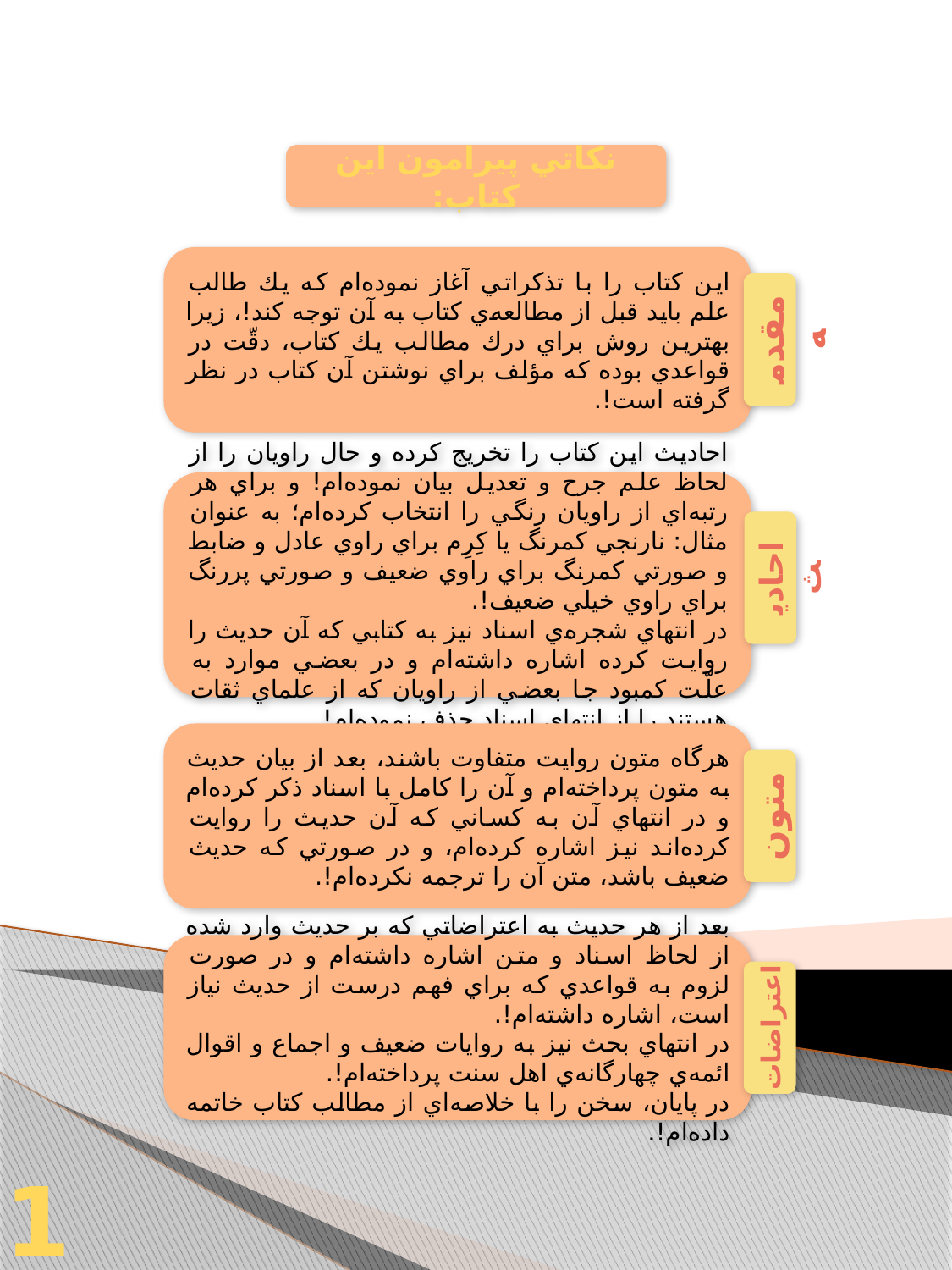

نكاتي پيرامون اين كتاب:
اين كتاب را با تذكراتي آغاز نموده‌ام كه يك طالب علم بايد قبل از مطالعه‌ي كتاب به آن توجه كند!، زيرا بهترين روش براي درك مطالب يك كتاب، دقّت در قواعدي بوده كه مؤلف براي نوشتن آن كتاب در نظر گرفته است!.

مقدمه
احاديث اين كتاب را تخريج كرده و حال راويان را از لحاظ علم جرح و تعديل بيان نموده‌ام! و براي هر رتبه‌اي از راويان رنگي را انتخاب كرده‌ام؛ به عنوان مثال: نارنجي كمرنگ يا كِرِم براي راوي عادل و ضابط و صورتي كمرنگ براي راوي ضعيف و صورتي پررنگ براي راوي خيلي ضعيف!.
در انتهاي شجره‌ي اسناد نيز به كتابي كه آن حديث را روايت كرده اشاره داشته‌ام و در بعضي موارد به علّت كمبود جا بعضي از راويان كه از علماي ثقات هستند را از انتهاي اسناد حذف نموده‌ام!.

احاديث
هرگاه متون روايت متفاوت باشند، بعد از بيان حديث به متون پرداخته‌ام و آن را كامل با اسناد ذكر كرده‌ام و در انتهاي آن به كساني كه آن حديث را روايت كرده‌اند نيز اشاره كرده‌ام، و در صورتي كه حديث ضعيف باشد، متن آن را ترجمه نكرده‌ام!.

متون
بعد از هر حديث به اعتراضاتي كه بر حديث وارد شده از لحاظ اسناد و متن اشاره داشته‌ام و در صورت لزوم به قواعدي كه براي فهم درست از حديث نياز است، اشاره داشته‌ام!.
در انتهاي بحث نيز به روايات ضعيف و اجماع و اقوال ائمه‌ي چهارگانه‌ي اهل سنت پرداخته‌ام!.
در پايان، سخن را با خلاصه‌اي از مطالب كتاب خاتمه داده‌ام!.

اعتراضات
1